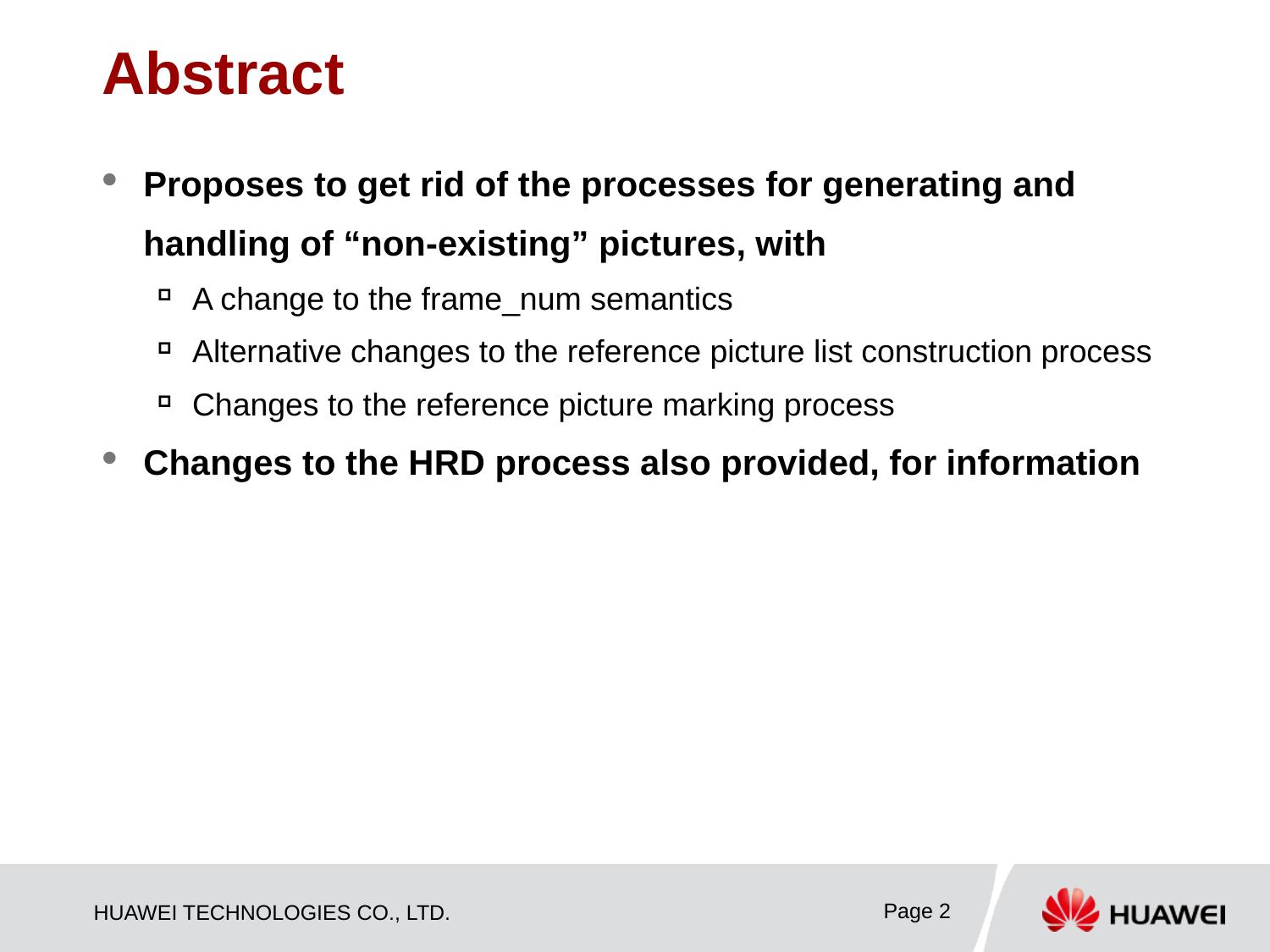

# Abstract
Proposes to get rid of the processes for generating and handling of “non-existing” pictures, with
A change to the frame_num semantics
Alternative changes to the reference picture list construction process
Changes to the reference picture marking process
Changes to the HRD process also provided, for information
Page 2